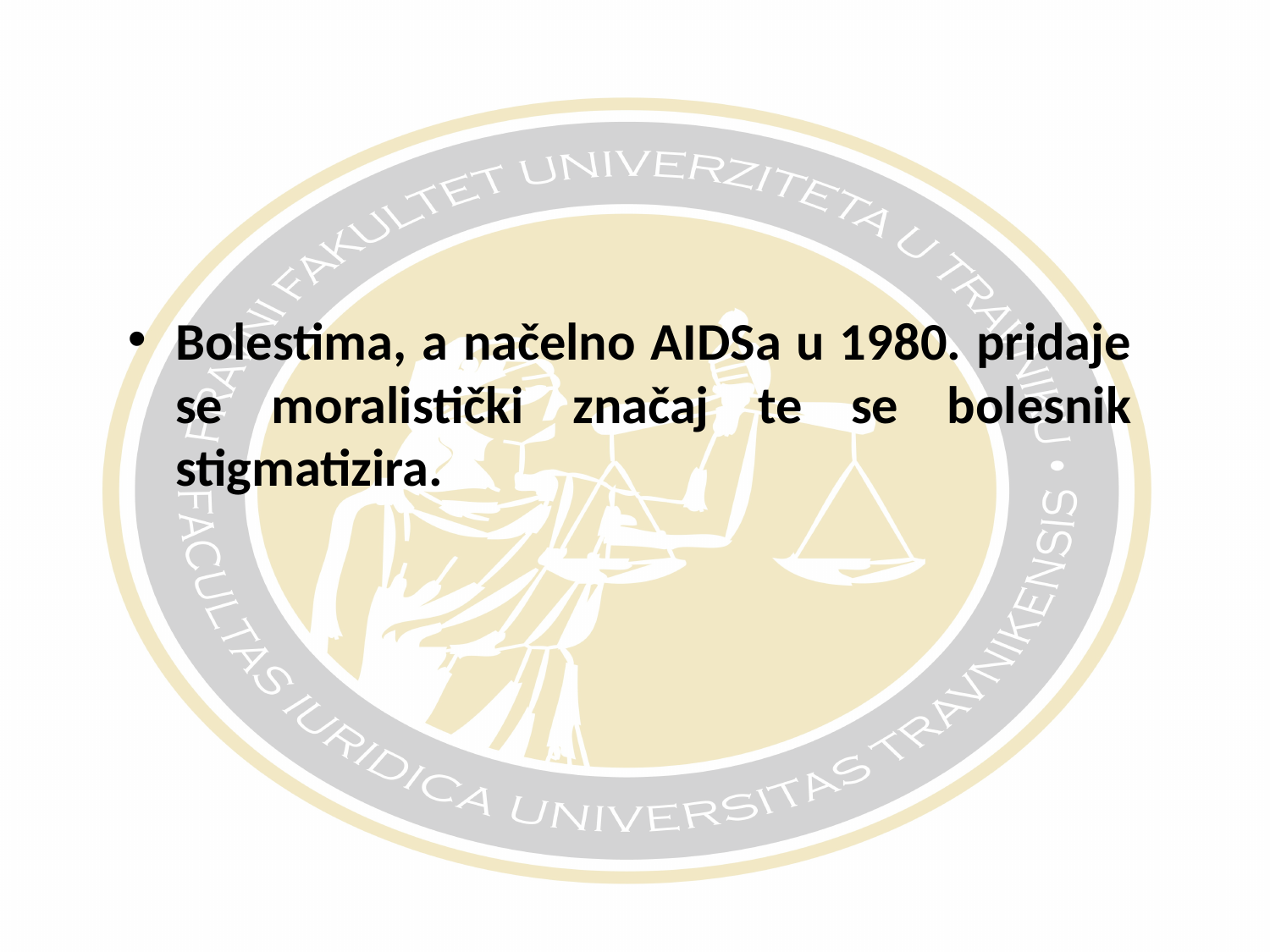

#

Bolestima, a načelno AIDSa u 1980. pridaje se moralistički značaj te se bolesnik stigmatizira.